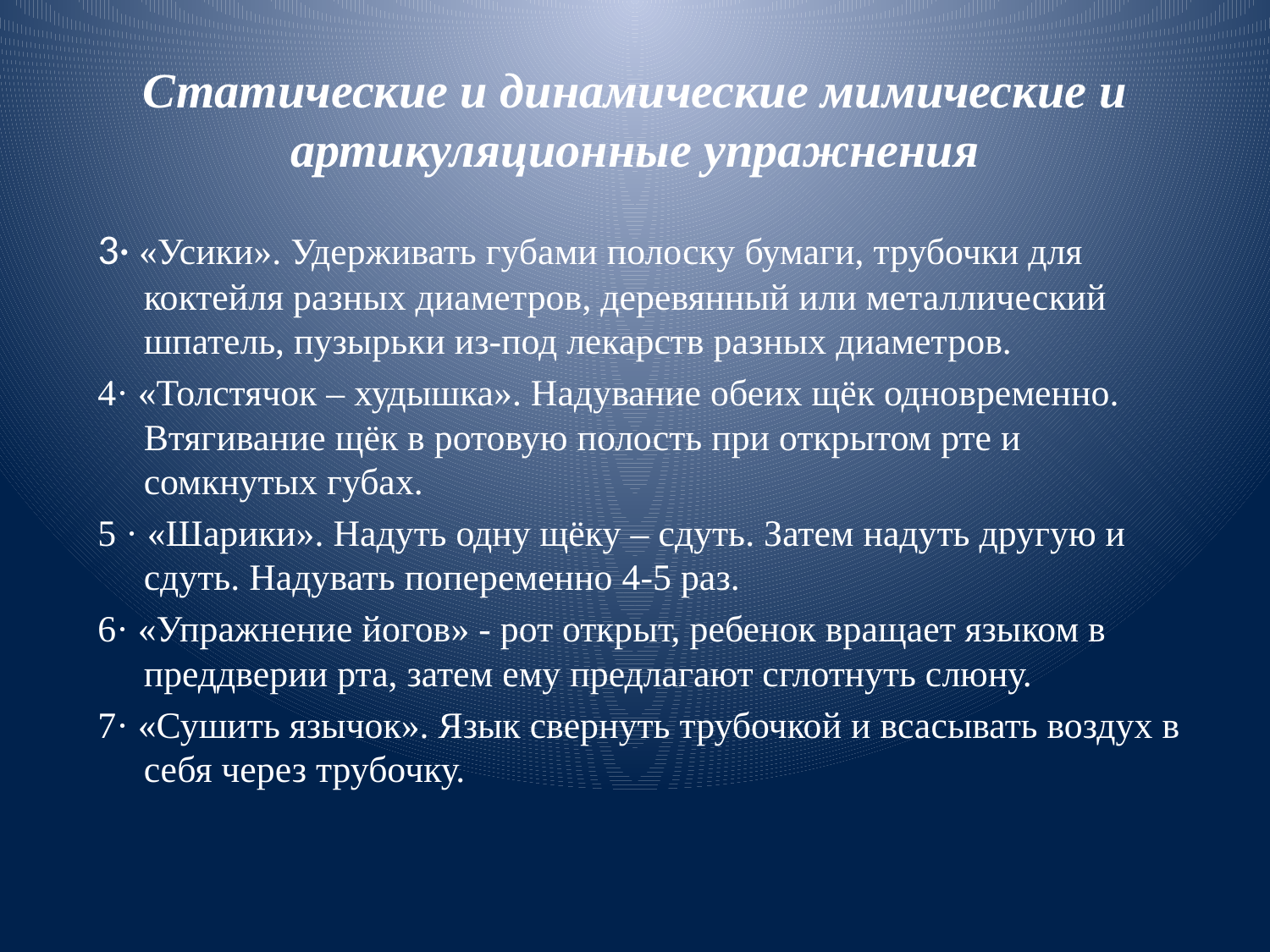

# Статические и динамические мимические и артикуляционные упражнения
3· «Усики». Удерживать губами полоску бумаги, трубочки для коктейля разных диаметров, деревянный или металлический шпатель, пузырьки из-под лекарств разных диаметров.
4· «Толстячок – худышка». Надувание обеих щёк одновременно. Втягивание щёк в ротовую полость при открытом рте и сомкнутых губах.
5 · «Шарики». Надуть одну щёку – сдуть. Затем надуть другую и сдуть. Надувать попеременно 4-5 раз.
6· «Упражнение йогов» - рот открыт, ребенок вращает языком в преддверии рта, затем ему предлагают сглотнуть слюну.
7· «Сушить язычок». Язык свернуть трубочкой и всасывать воздух в себя через трубочку.